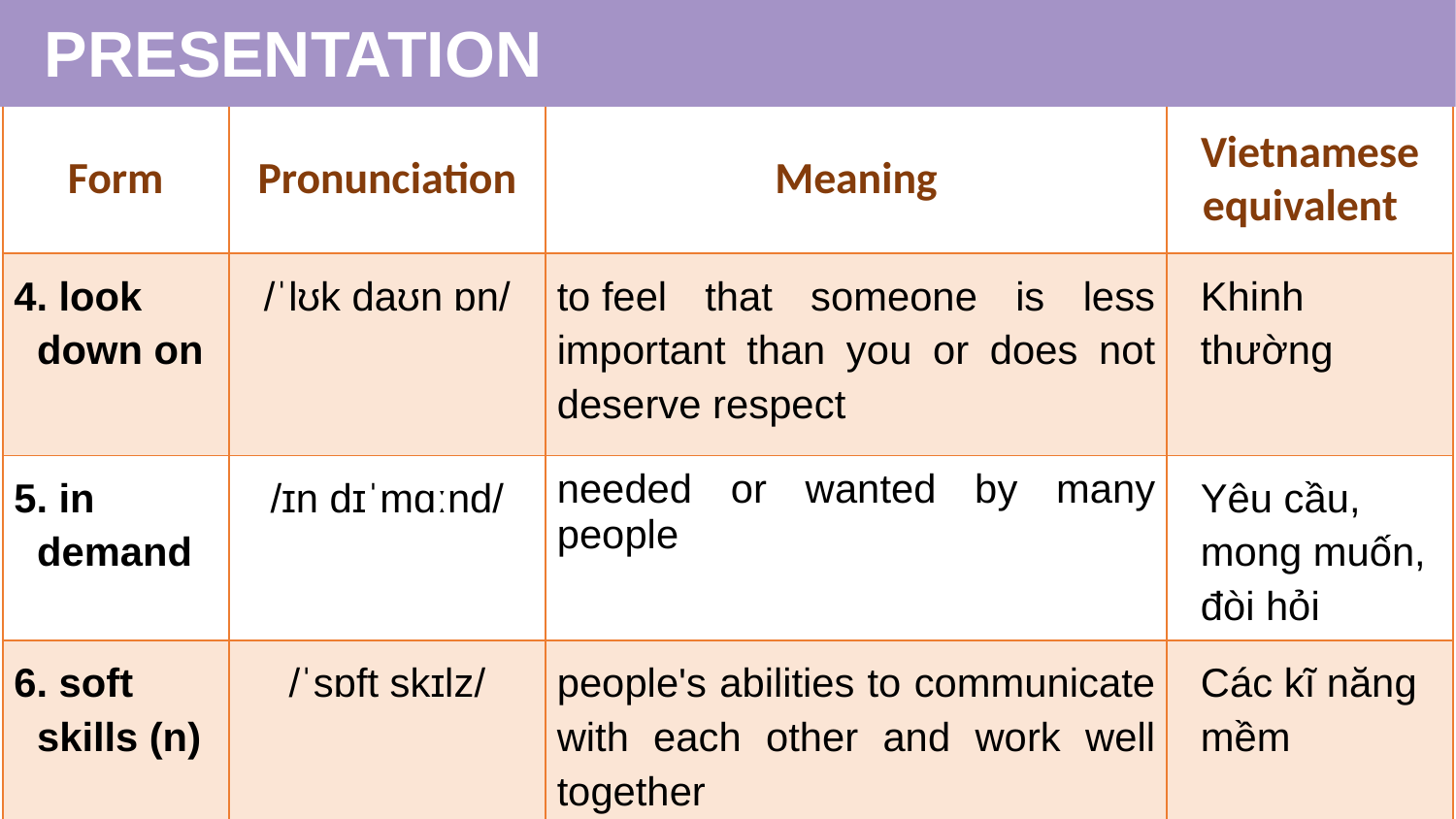

PRESENTATION
| Form | Pronunciation | Meaning | Vietnamese equivalent |
| --- | --- | --- | --- |
| 4. look down on | /ˈlʊk daʊn ɒn/ | to feel that someone is less important than you or does not deserve respect | Khinh thường |
| 5. in demand | /ɪn dɪˈmɑːnd/ | needed or wanted by many people | Yêu cầu, mong muốn, đòi hỏi |
| 6. soft skills (n) | /ˈsɒft skɪlz/ | people's abilities to communicate with each other and work well together | Các kĩ năng mềm |